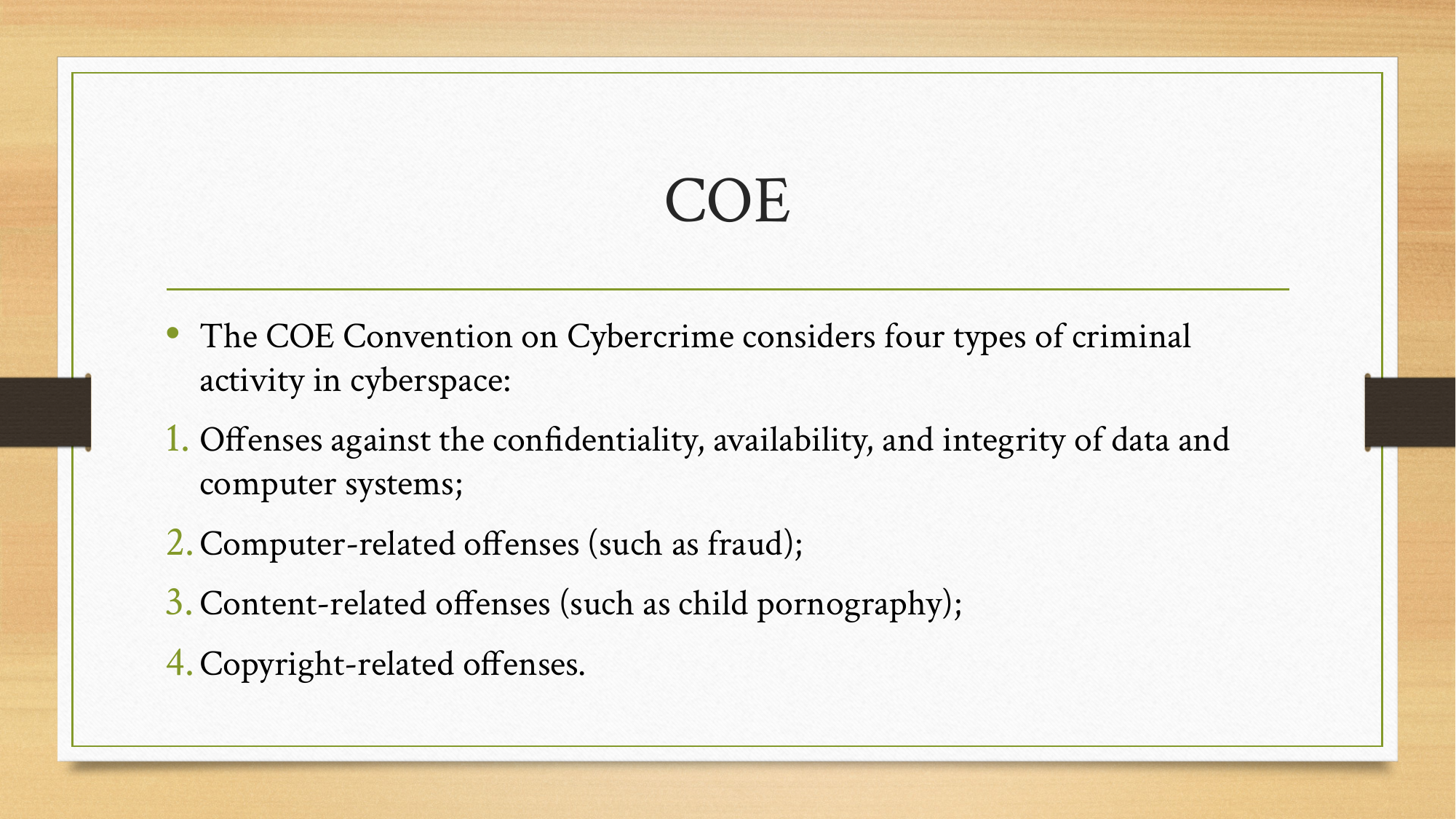

# COE
The COE Convention on Cybercrime considers four types of criminal activity in cyberspace:
Offenses against the confidentiality, availability, and integrity of data and computer systems;
Computer-related offenses (such as fraud);
Content-related offenses (such as child pornography);
Copyright-related offenses.